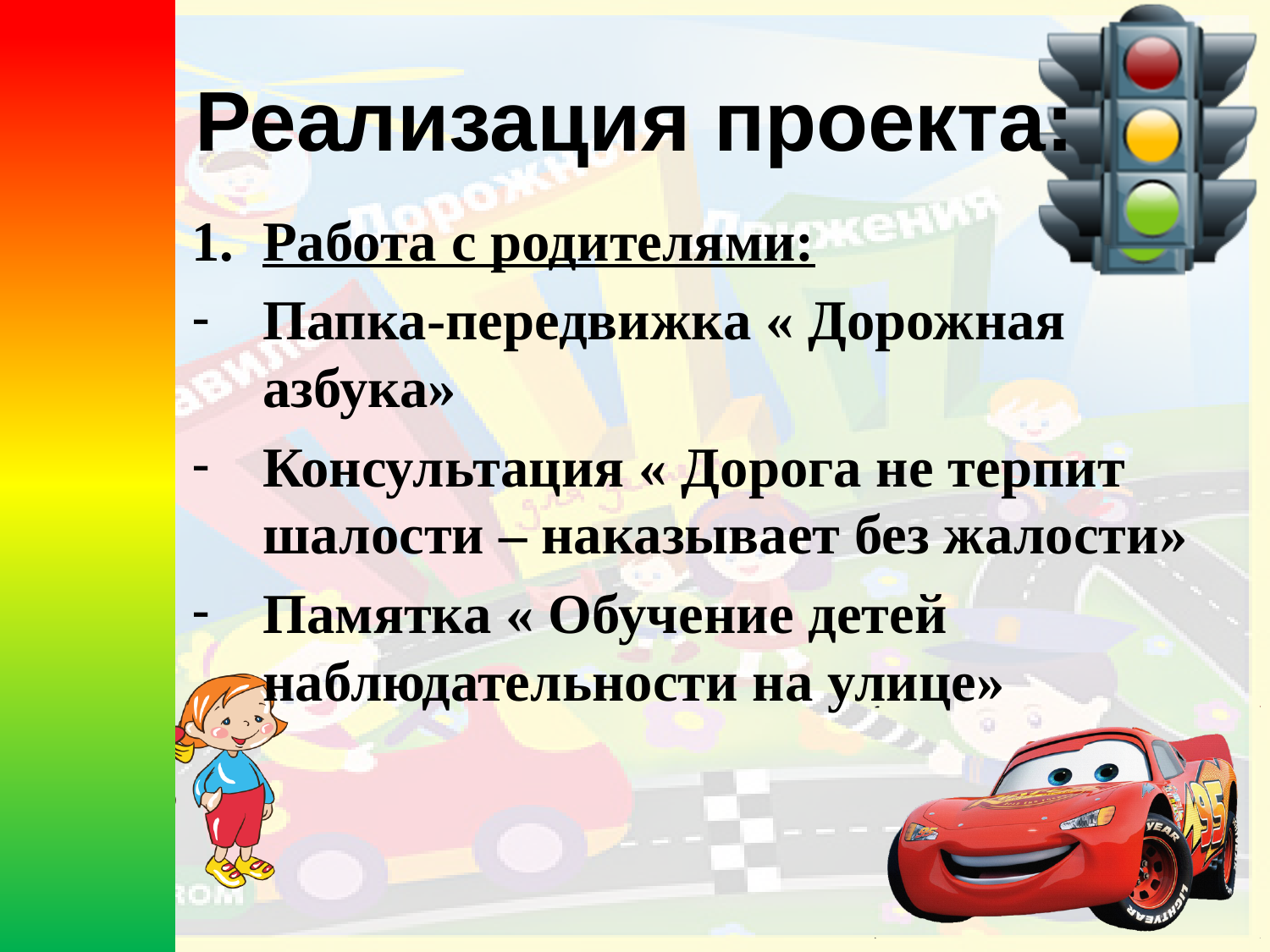

# Реализация проекта:
Работа с родителями:
Папка-передвижка « Дорожная азбука»
Консультация « Дорога не терпит шалости – наказывает без жалости»
Памятка « Обучение детей наблюдательности на улице»